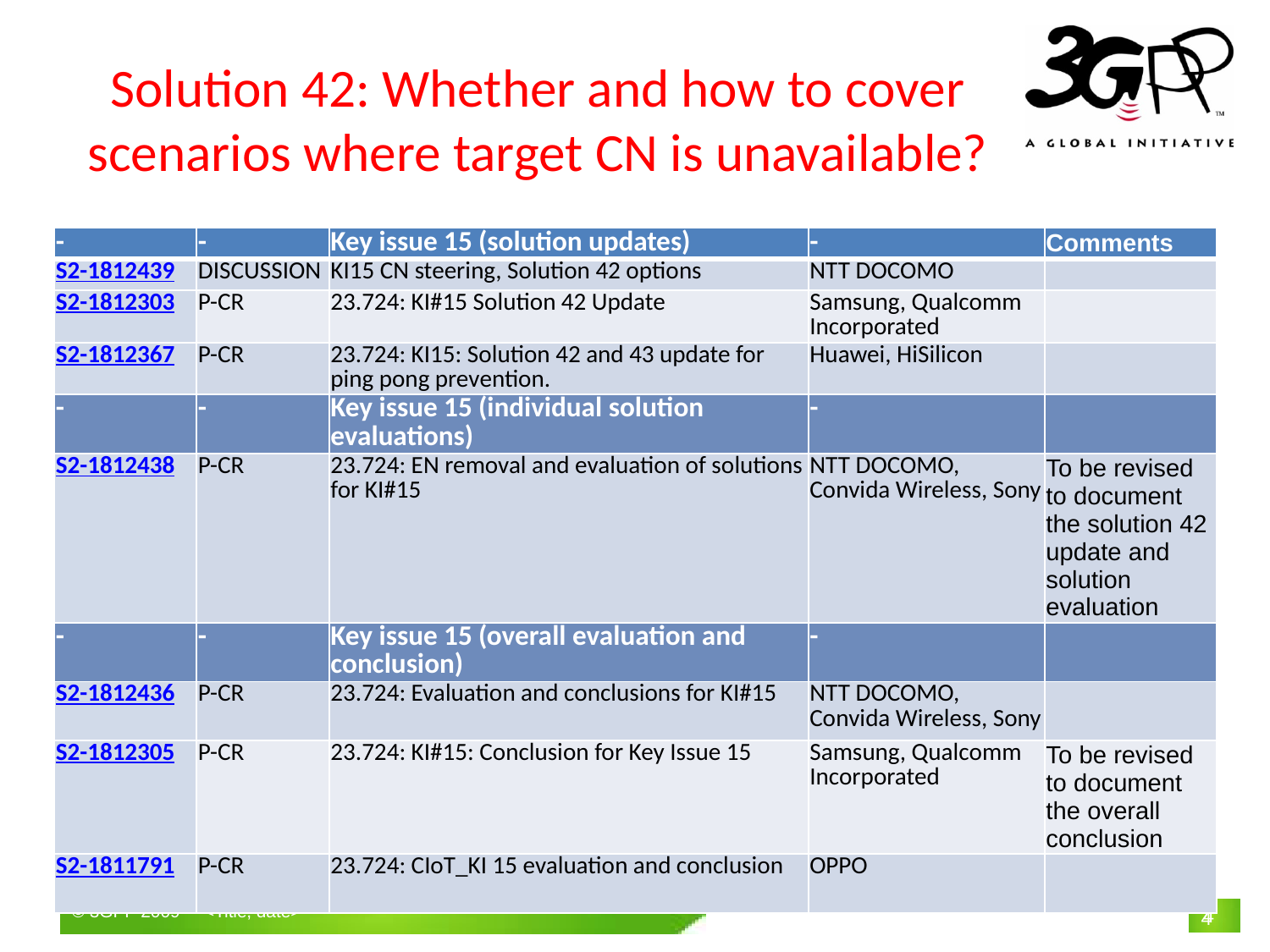

# Solution 42: Whether and how to cover scenarios where target CN is unavailable?
| - | - | Key issue 15 (solution updates) | - | Comments |
| --- | --- | --- | --- | --- |
| S2-1812439 | DISCUSSION | KI15 CN steering, Solution 42 options | NTT DOCOMO |  |
| S2-1812303 | P-CR | 23.724: KI#15 Solution 42 Update | Samsung, Qualcomm Incorporated |  |
| S2-1812367 | P-CR | 23.724: KI15: Solution 42 and 43 update for ping pong prevention. | Huawei, HiSilicon |  |
| - | - | Key issue 15 (individual solution evaluations) | - |  |
| S2-1812438 | P-CR | 23.724: EN removal and evaluation of solutions for KI#15 | NTT DOCOMO, Convida Wireless, Sony | To be revised to document the solution 42 update and solution evaluation |
| - | - | Key issue 15 (overall evaluation and conclusion) | - |  |
| S2-1812436 | P-CR | 23.724: Evaluation and conclusions for KI#15 | NTT DOCOMO, Convida Wireless, Sony |  |
| S2-1812305 | P-CR | 23.724: KI#15: Conclusion for Key Issue 15 | Samsung, Qualcomm Incorporated | To be revised to document the overall conclusion |
| S2-1811791 | P-CR | 23.724: CIoT\_KI 15 evaluation and conclusion | OPPO |  |
4